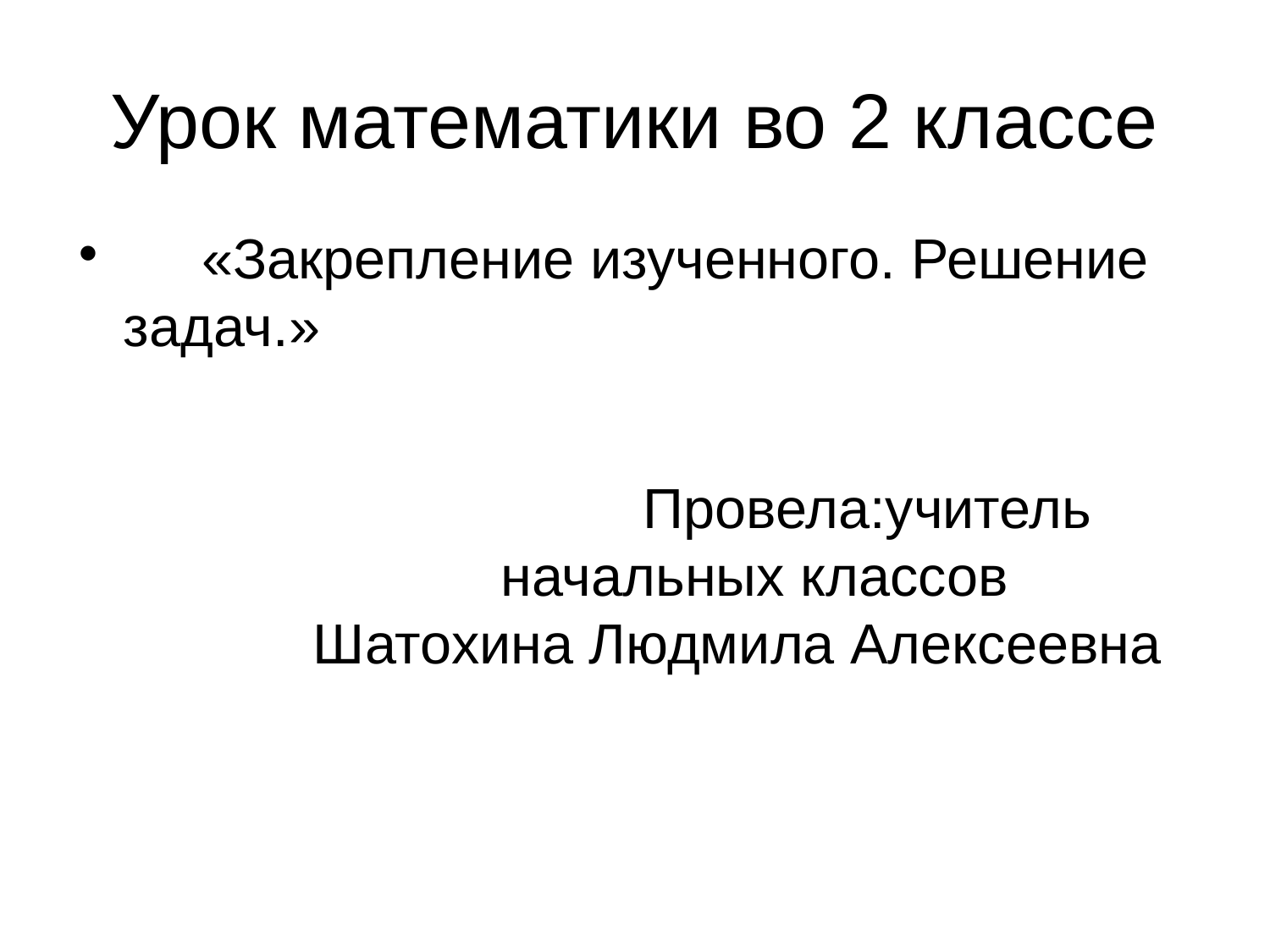

Урок математики во 2 классе
     «Закрепление изученного. Решение задач.»

                                     Провела:учитель                                    начальных классов                             Шатохина Людмила Алексеевна